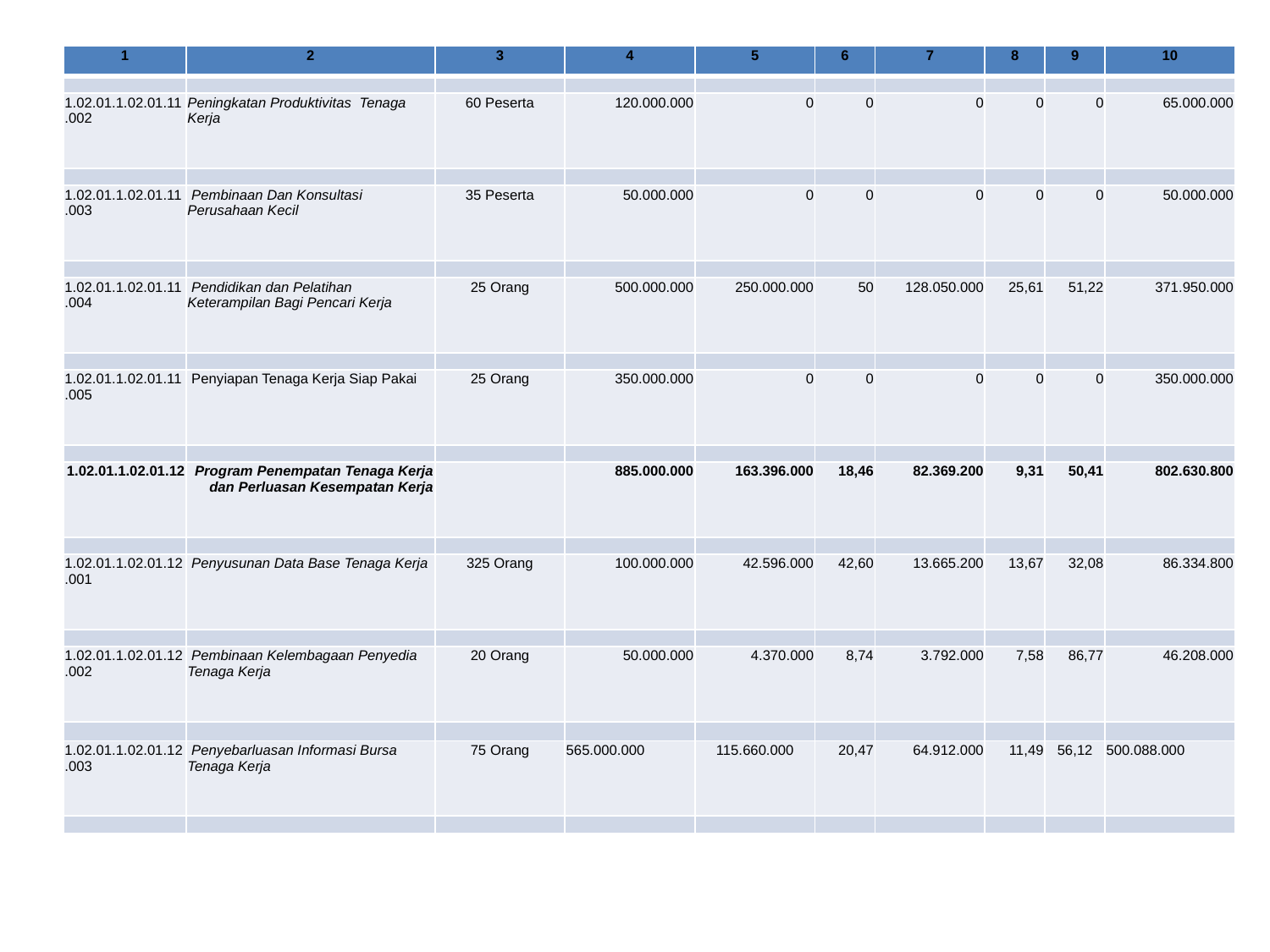

#
| 1 | 2 | 3 | 4 | 5 | 6 | 7 | 8 | 9 | 10 |
| --- | --- | --- | --- | --- | --- | --- | --- | --- | --- |
|  |  |  |  |  |  |  |  |  |  |
| 1.02.01.1.02.01.11.002 | Peningkatan Produktivitas Tenaga Kerja | 60 Peserta | 120.000.000 | 0 | 0 | 0 | 0 | 0 | 65.000.000 |
|  |  |  |  |  |  |  |  |  |  |
| 1.02.01.1.02.01.11.003 | Pembinaan Dan Konsultasi Perusahaan Kecil | 35 Peserta | 50.000.000 | 0 | 0 | 0 | 0 | 0 | 50.000.000 |
|  |  |  |  |  |  |  |  |  |  |
| 1.02.01.1.02.01.11.004 | Pendidikan dan Pelatihan Keterampilan Bagi Pencari Kerja | 25 Orang | 500.000.000 | 250.000.000 | 50 | 128.050.000 | 25,61 | 51,22 | 371.950.000 |
|  |  |  |  |  |  |  |  |  |  |
| 1.02.01.1.02.01.11.005 | Penyiapan Tenaga Kerja Siap Pakai | 25 Orang | 350.000.000 | 0 | 0 | 0 | 0 | 0 | 350.000.000 |
|  |  |  |  |  |  |  |  |  |  |
| 1.02.01.1.02.01.12 | Program Penempatan Tenaga Kerja dan Perluasan Kesempatan Kerja |  | 885.000.000 | 163.396.000 | 18,46 | 82.369.200 | 9,31 | 50,41 | 802.630.800 |
|  |  |  |  |  |  |  |  |  |  |
| 1.02.01.1.02.01.12.001 | Penyusunan Data Base Tenaga Kerja | 325 Orang | 100.000.000 | 42.596.000 | 42,60 | 13.665.200 | 13,67 | 32,08 | 86.334.800 |
|  |  |  |  |  |  |  |  |  |  |
| 1.02.01.1.02.01.12.002 | Pembinaan Kelembagaan Penyedia Tenaga Kerja | 20 Orang | 50.000.000 | 4.370.000 | 8,74 | 3.792.000 | 7,58 | 86,77 | 46.208.000 |
|  |  |  |  |  |  |  |  |  |  |
| 1.02.01.1.02.01.12.003 | Penyebarluasan Informasi Bursa Tenaga Kerja | 75 Orang | 565.000.000 | 115.660.000 | 20,47 | 64.912.000 | 11,49 | 56,12 | 500.088.000 |
|  |  |  |  |  |  |  |  |  |  |